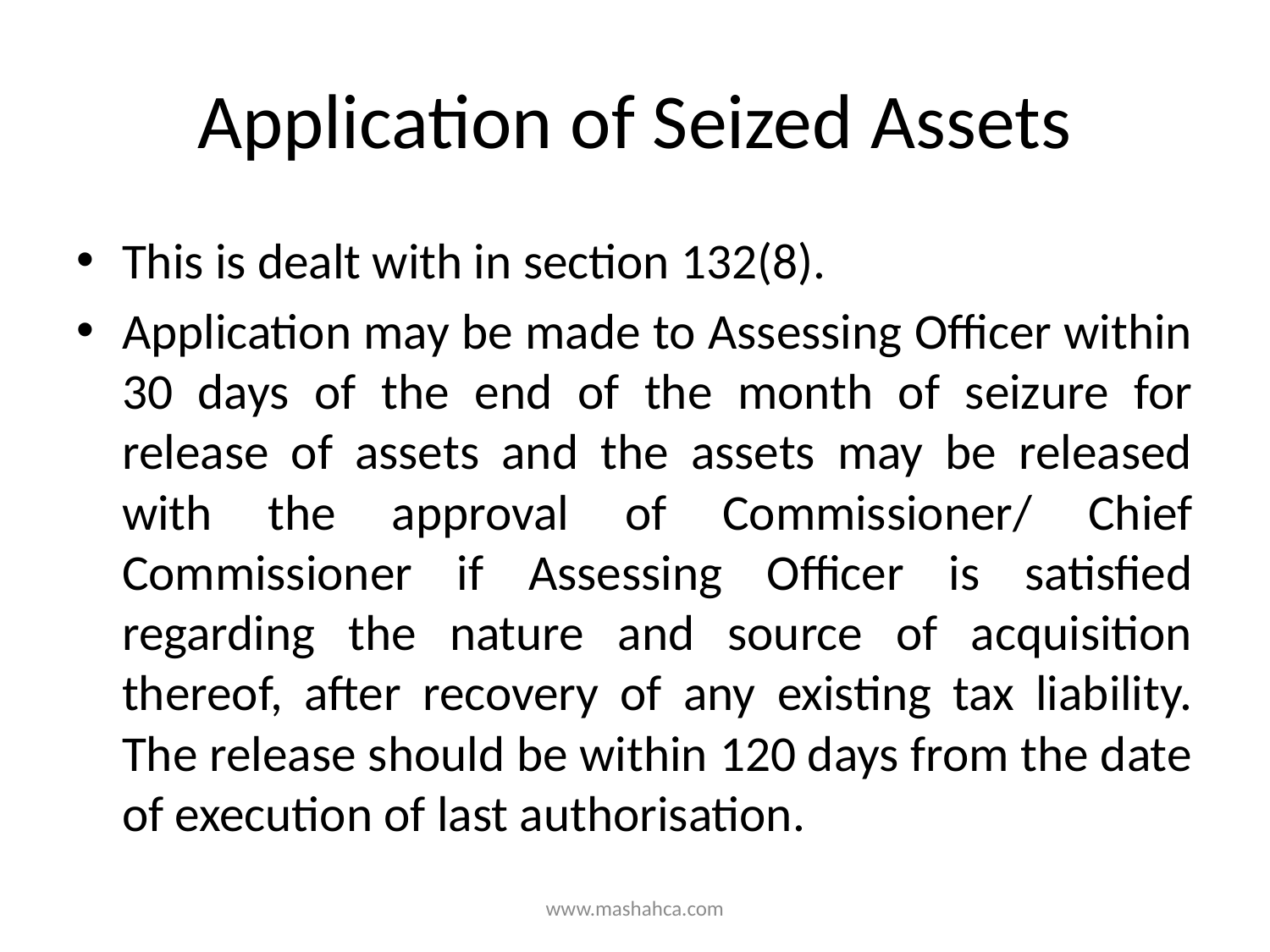

# Application of Seized Assets
This is dealt with in section 132(8).
Application may be made to Assessing Officer within 30 days of the end of the month of seizure for release of assets and the assets may be released with the approval of Commissioner/ Chief Commissioner if Assessing Officer is satisfied regarding the nature and source of acquisition thereof, after recovery of any existing tax liability. The release should be within 120 days from the date of execution of last authorisation.
www.mashahca.com